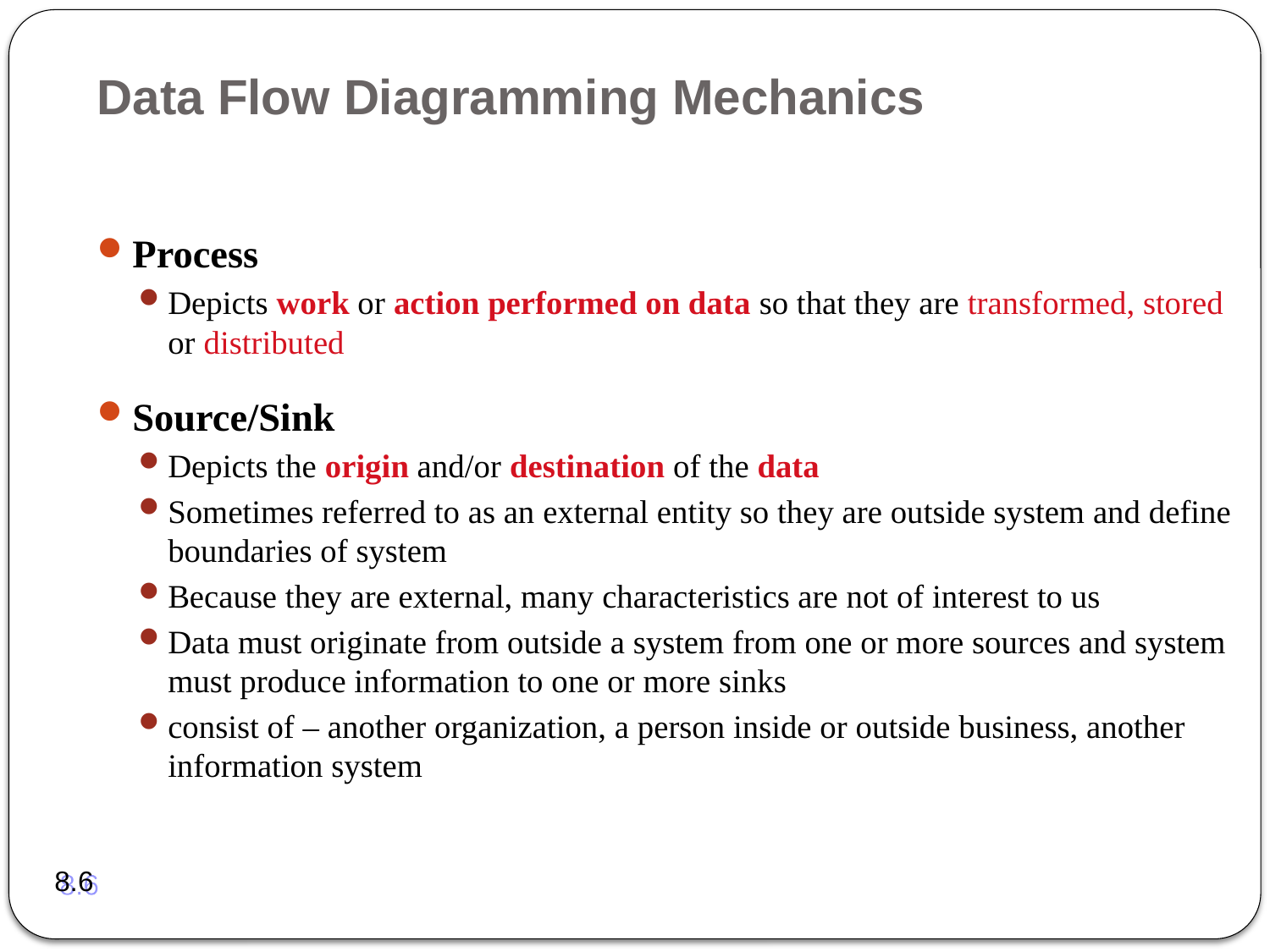

# Data Flow Diagramming Mechanics
Process
Depicts work or action performed on data so that they are transformed, stored or distributed

Source/Sink
Depicts the origin and/or destination of the data
Sometimes referred to as an external entity so they are outside system and define boundaries of system
Because they are external, many characteristics are not of interest to us
Data must originate from outside a system from one or more sources and system must produce information to one or more sinks
consist of – another organization, a person inside or outside business, another information system
8.6